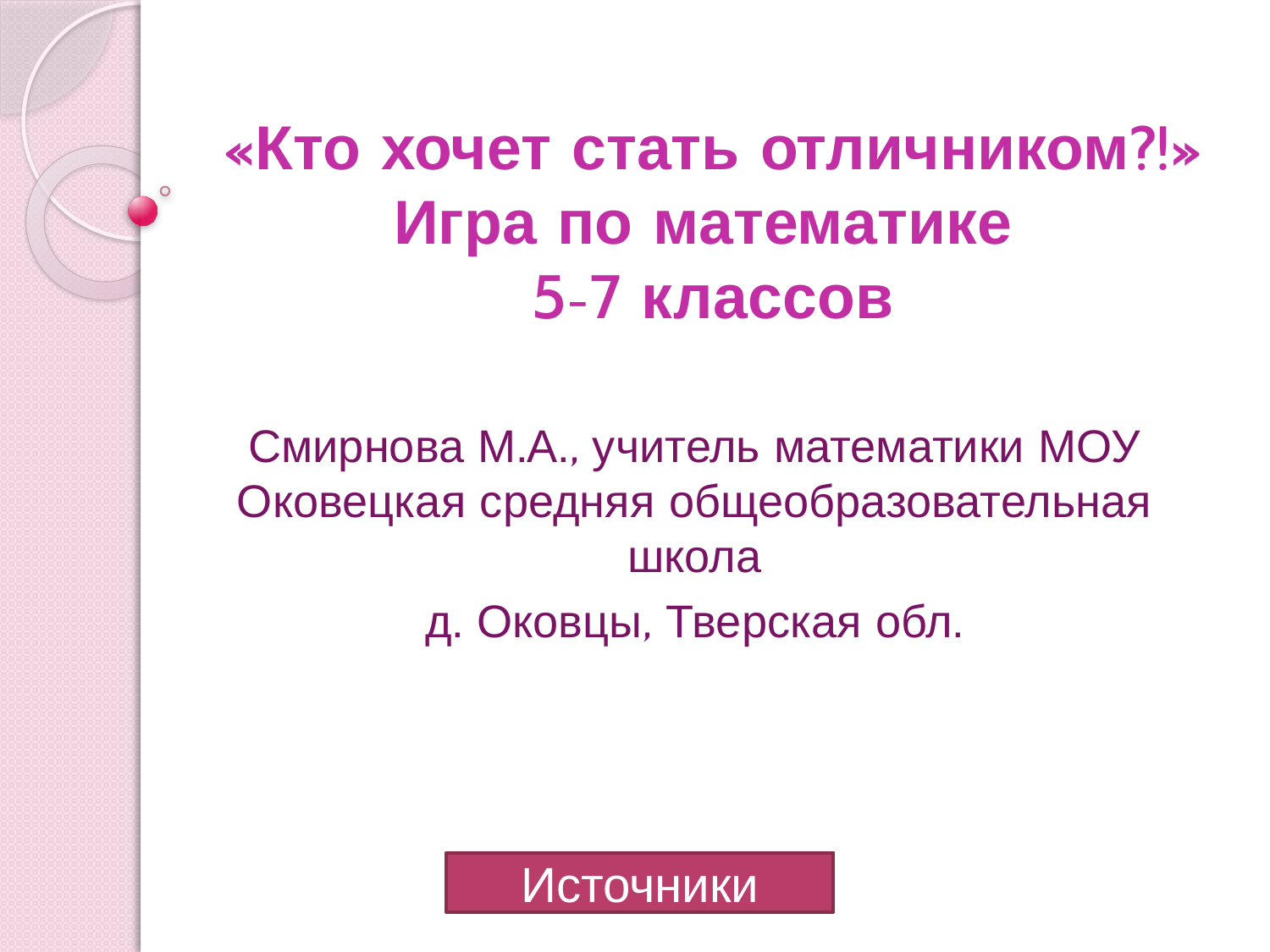

# «Кто хочет стать отличником?!» Игра по математике 5-7 классов
Смирнова М.А., учитель математики МОУ Оковецкая средняя общеобразовательная школа
д. Оковцы, Тверская обл.
Источники